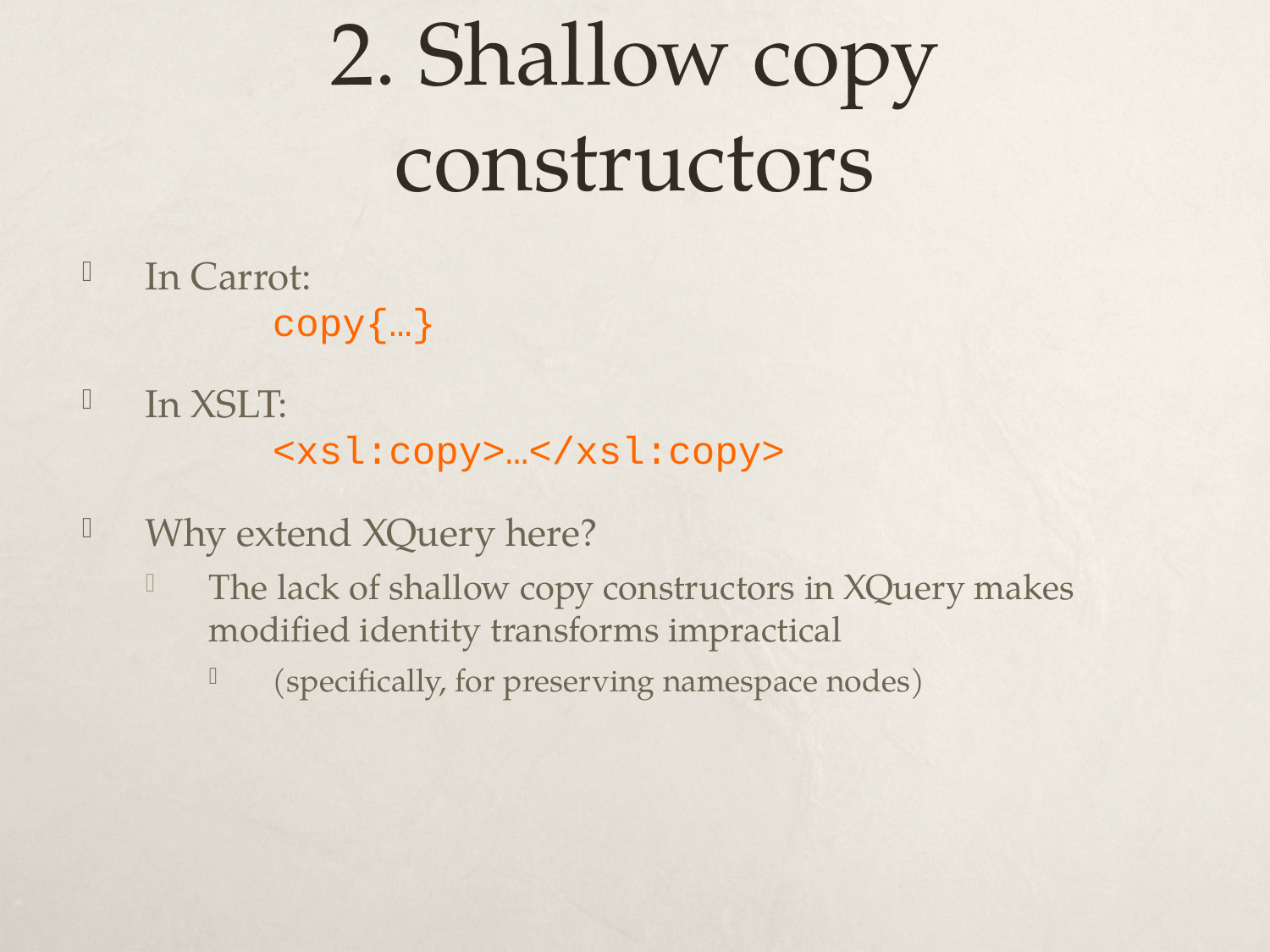

# 2. Shallow copy constructors
In Carrot:
	copy{…}
In XSLT:
	<xsl:copy>…</xsl:copy>
Why extend XQuery here?
The lack of shallow copy constructors in XQuery makes modified identity transforms impractical
(specifically, for preserving namespace nodes)